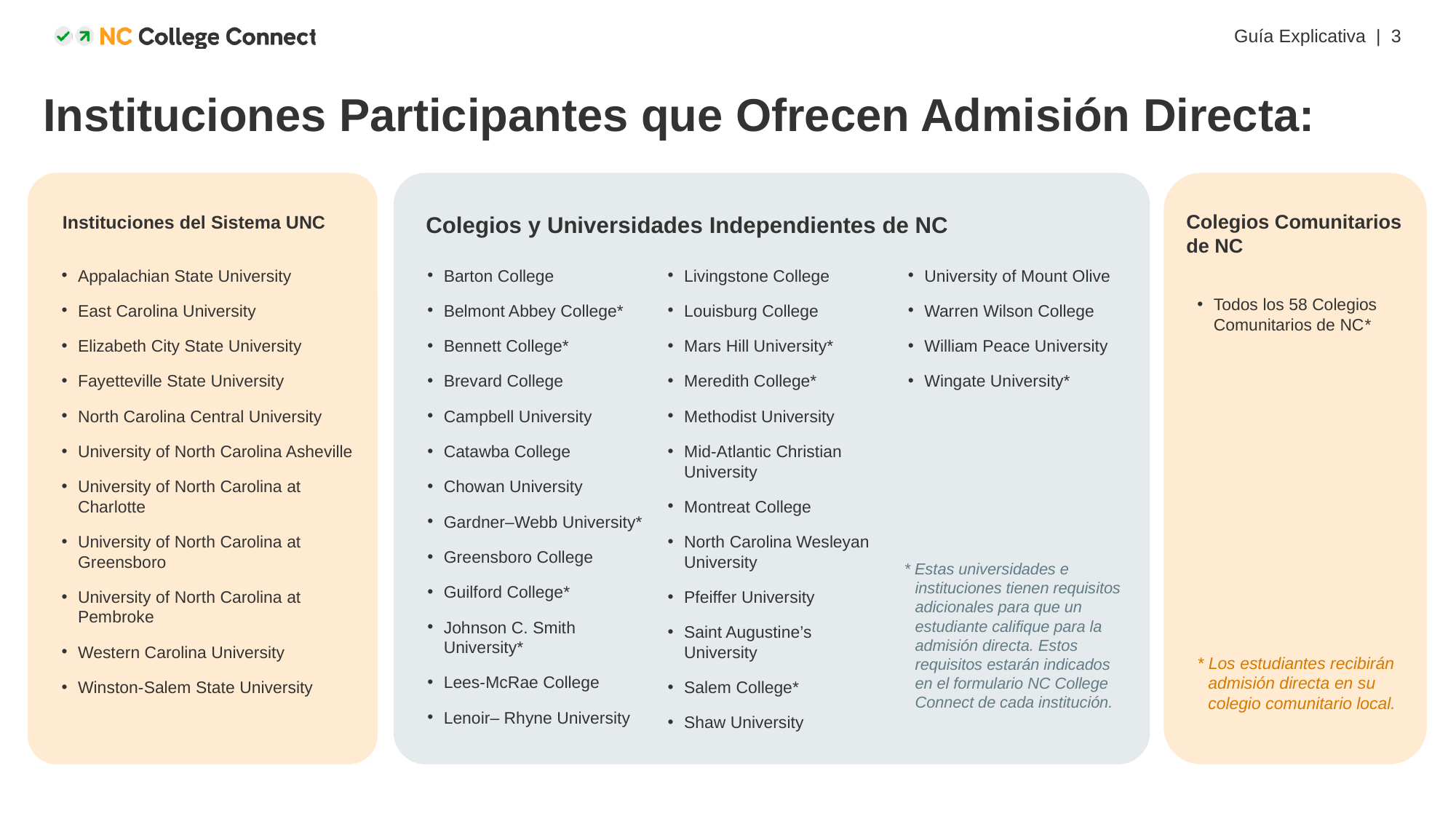

# Instituciones Participantes que Ofrecen Admisión Directa:

Colegios Comunitarios de NC
Instituciones del Sistema UNC
Colegios y Universidades Independientes de NC
Appalachian State University
East Carolina University
Elizabeth City State University
Fayetteville State University
North Carolina Central University
University of North Carolina Asheville
University of North Carolina at Charlotte
University of North Carolina at Greensboro
University of North Carolina at Pembroke
Western Carolina University
Winston-Salem State University
Barton College
Belmont Abbey College*
Bennett College*
Brevard College
Campbell University
Catawba College
Chowan University
Gardner–Webb University*
Greensboro College
Guilford College*
Johnson C. Smith University*
Lees-McRae College
Lenoir– Rhyne University
Livingstone College
Louisburg College
Mars Hill University*
Meredith College*
Methodist University
Mid-Atlantic Christian University
Montreat College
North Carolina Wesleyan University
Pfeiffer University
Saint Augustine’s University
Salem College*
Shaw University
University of Mount Olive
Warren Wilson College
William Peace University
Wingate University*
Todos los 58 Colegios Comunitarios de NC*
* Estas universidades e instituciones tienen requisitos adicionales para que un estudiante califique para la admisión directa. Estos requisitos estarán indicados en el formulario NC College Connect de cada institución.
* Los estudiantes recibirán admisión directa en su colegio comunitario local.